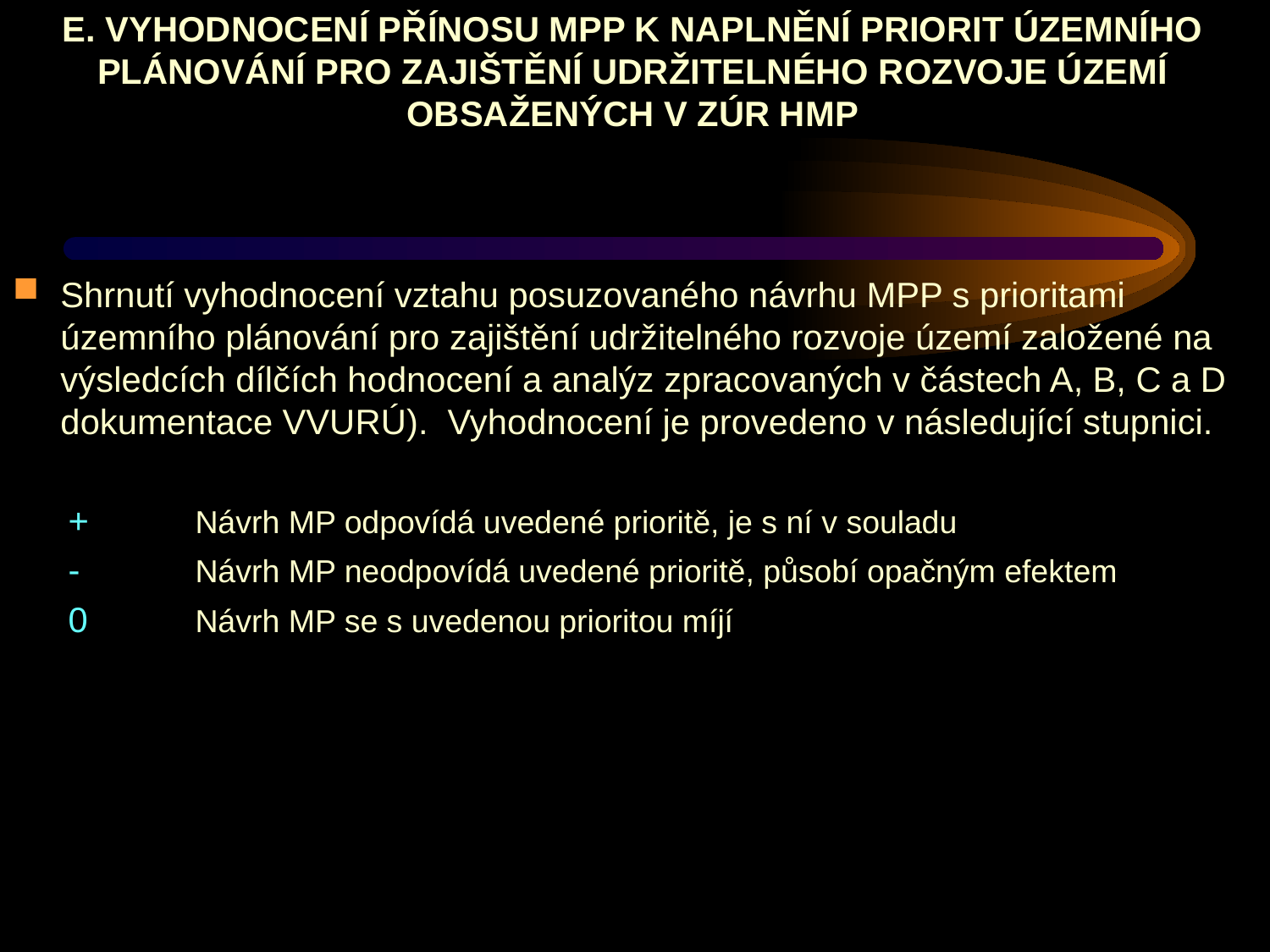

# E. VYHODNOCENÍ PŘÍNOSU MPP K NAPLNĚNÍ PRIORIT ÚZEMNÍHO PLÁNOVÁNÍ pro zajištění udržitelného rozvoje území obsažených v ZÚR HMP
Shrnutí vyhodnocení vztahu posuzovaného návrhu MPP s prioritami územního plánování pro zajištění udržitelného rozvoje území založené na výsledcích dílčích hodnocení a analýz zpracovaných v částech A, B, C a D dokumentace VVURÚ).  Vyhodnocení je provedeno v následující stupnici.

+	Návrh MP odpovídá uvedené prioritě, je s ní v souladu
-	Návrh MP neodpovídá uvedené prioritě, působí opačným efektem
0	Návrh MP se s uvedenou prioritou míjí